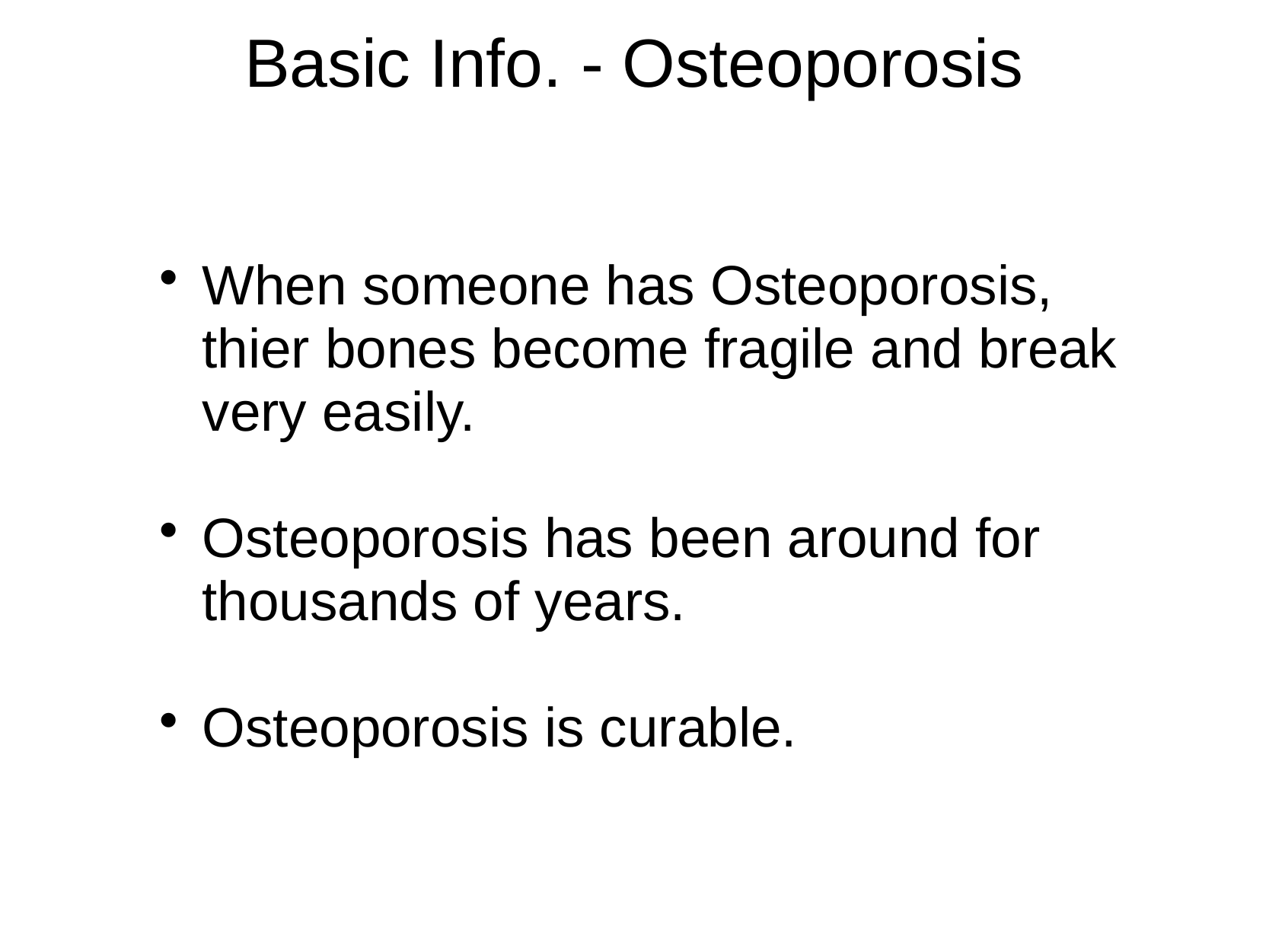

# Basic Info. - Osteoporosis
When someone has Osteoporosis, thier bones become fragile and break very easily.

Osteoporosis has been around for thousands of years.

Osteoporosis is curable.